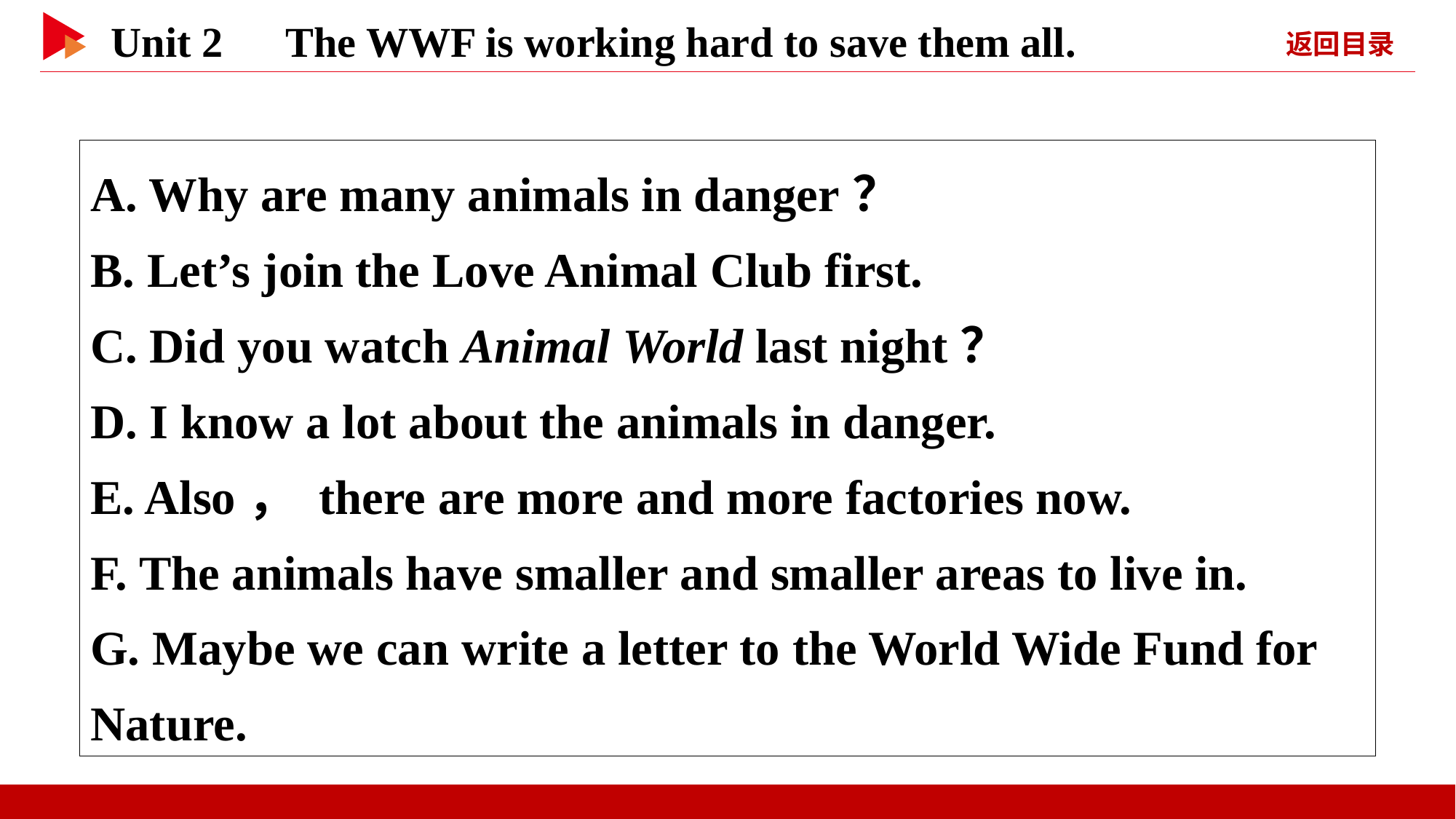

A. Why are many animals in danger？
B. Let’s join the Love Animal Club first.
C. Did you watch Animal World last night？
D. I know a lot about the animals in danger.
E. Also， there are more and more factories now.
F. The animals have smaller and smaller areas to live in.
G. Maybe we can write a letter to the World Wide Fund for Nature.